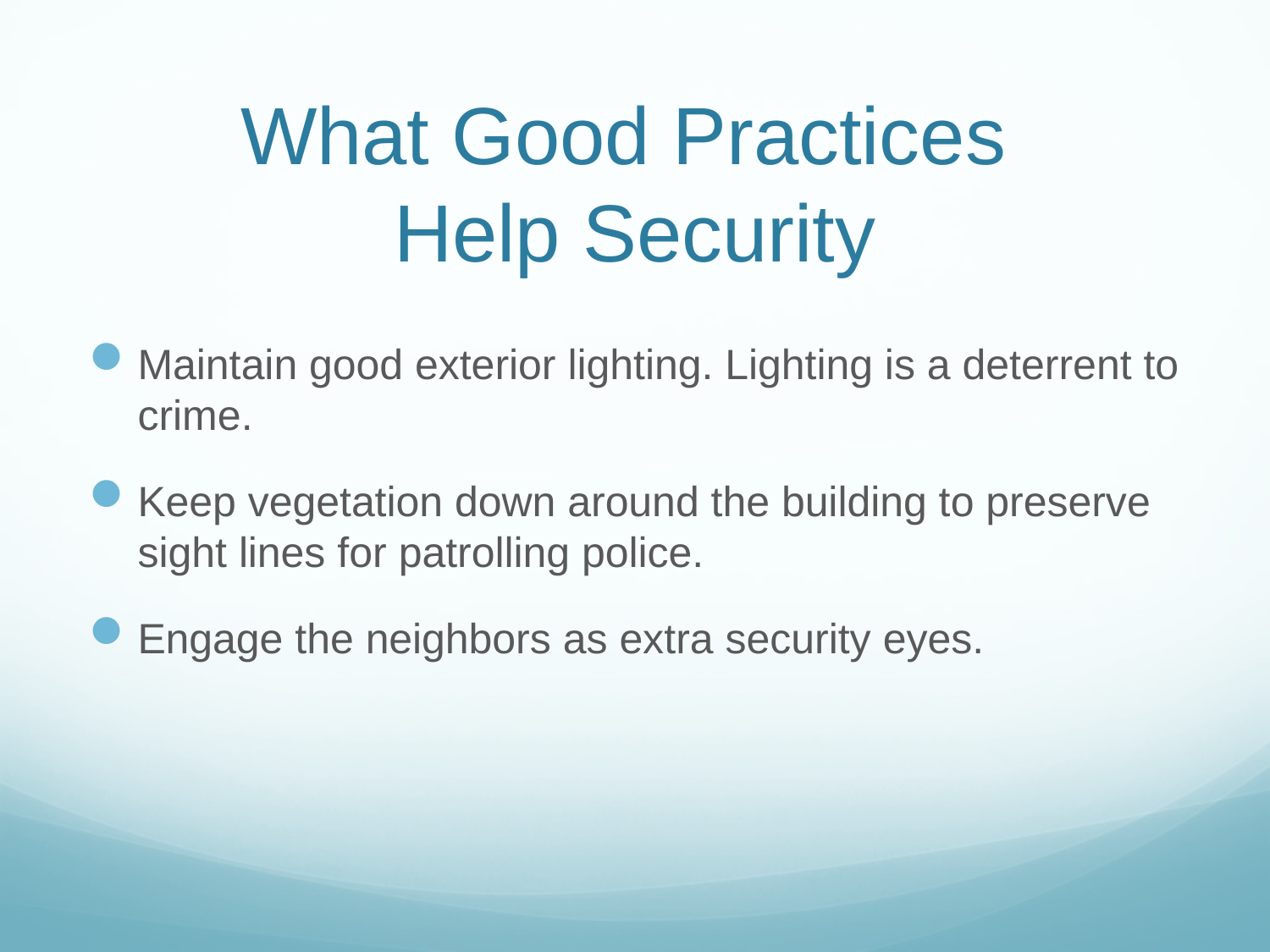

# What Good Practices Help Security
Maintain good exterior lighting. Lighting is a deterrent to crime.
Keep vegetation down around the building to preserve sight lines for patrolling police.
Engage the neighbors as extra security eyes.